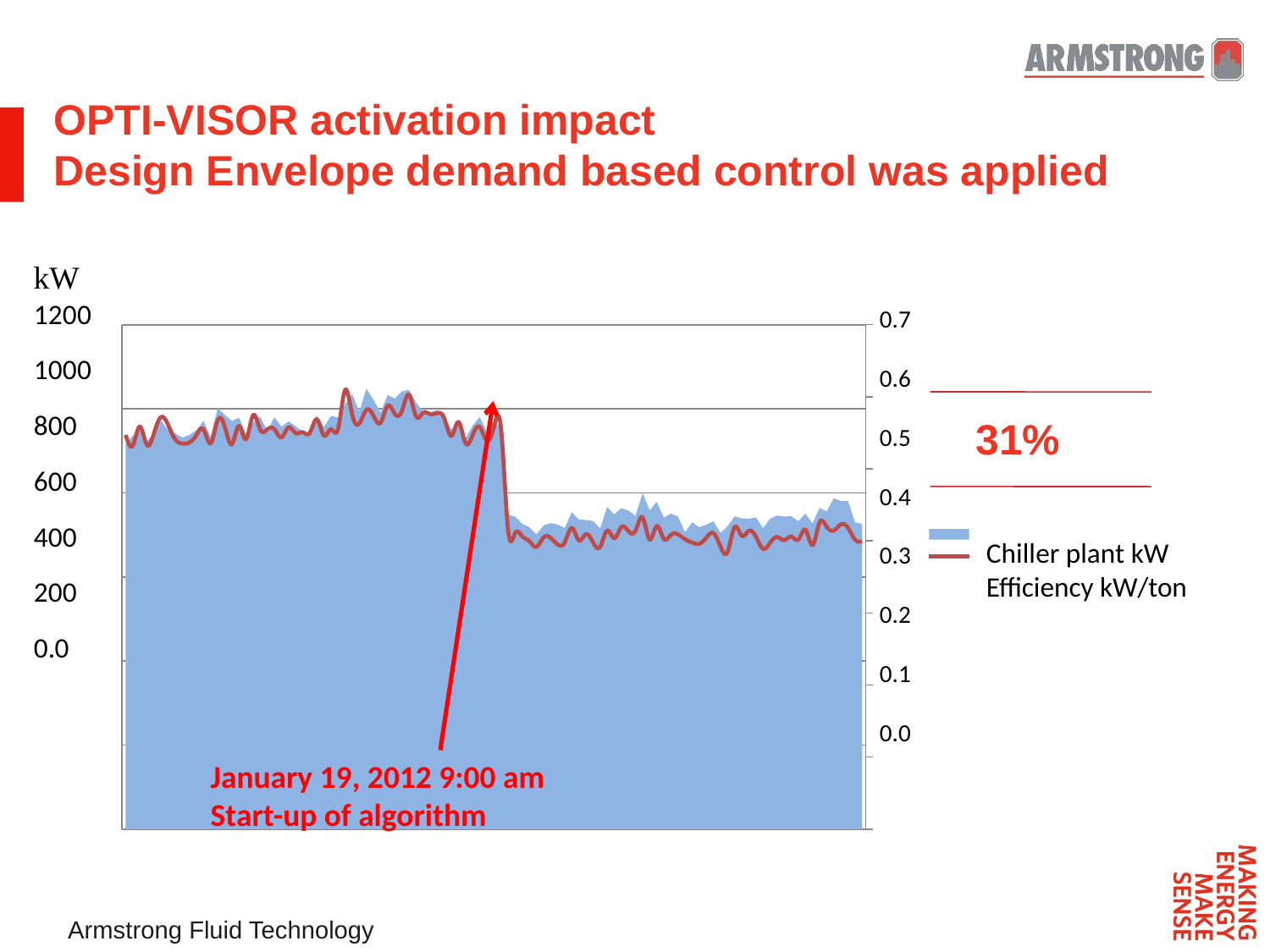

OPTI-VISOR activation impact
Design Envelope demand based control was applied

### Chart: Chiller Plant kW vs. Efficiency

| Category | Chiller Plant kW | Efficiency (kW/Ton) |
|---|---|---|
|  1/15/2012 0:01:00 AM | 915.7 | 0.546919 |
|  1/15/2012 1:00:00 AM | 935.7 | 0.532152 |
|  1/15/2012 2:00:00 AM | 950.0 | 0.5586410000000034 |
|  1/15/2012 3:00:00 AM | 922.5 | 0.5333859999999996 |
|  1/15/2012 4:00:00 AM | 941.6 | 0.5492819999999995 |
|  1/15/2012 5:00:00 AM | 972.0 | 0.571823 |
|  1/15/2012 6:00:00 AM | 948.9 | 0.561005 |
|  1/15/2012 7:00:01 AM | 941.8 | 0.54096 |
|  1/15/2012 8:00:00 AM | 931.6 | 0.535149 |
|  1/15/2012 9:00:00 AM | 937.7 | 0.5366379999999995 |
|  1/15/2012 10:00:00 AM | 949.1 | 0.546888 |
|  1/15/2012 11:00:00 AM | 971.3 | 0.554627 |
|  1/15/2012 12:00:00 PM | 933.3 | 0.535447 |
|  1/15/2012 1:00:00 PM | 1001.8 | 0.567182 |
|  1/15/2012 2:00:00 PM | 985.8 | 0.5584519999999995 |
|  1/15/2012 3:00:00 PM | 970.9 | 0.534089 |
|  1/15/2012 4:00:00 PM | 979.0 | 0.5596290000000033 |
|  1/15/2012 5:00:00 PM | 940.7 | 0.540998 |
|  1/15/2012 6:00:00 PM | 967.8 | 0.5743619999999995 |
|  1/15/2012 7:00:00 PM | 981.4 | 0.5546460000000006 |
|  1/15/2012 8:00:00 PM | 947.3 | 0.5546450000000034 |
|  1/15/2012 9:00:00 PM | 980.1 | 0.555037 |
|  1/15/2012 10:00:00 PM | 957.8 | 0.543669 |
|  1/15/2012 11:00:00 PM | 970.1 | 0.557619 |
|  1/16/2012 0:01:00 AM | 958.6 | 0.5494819999999996 |
|  1/16/2012 1:00:00 AM | 946.1 | 0.550833 |
|  1/16/2012 2:00:00 AM | 937.1 | 0.549853 |
|  1/16/2012 3:00:00 AM | 983.9 | 0.5687240000000029 |
|  1/16/2012 4:00:00 AM | 957.0 | 0.546241 |
|  1/16/2012 5:00:00 AM | 983.0 | 0.554914 |
|  1/16/2012 6:00:00 AM | 978.9 | 0.5555569999999971 |
|  1/16/2012 7:00:00 AM | 1012.0 | 0.6094490000000029 |
|  1/16/2012 8:00:00 AM | 1034.4 | 0.5751 |
|  1/16/2012 9:00:00 AM | 993.1 | 0.5630929999999995 |
|  1/16/2012 10:00:00 AM | 1048.0 | 0.5817790000000016 |
|  1/16/2012 11:00:00 AM | 1021.4 | 0.5736390000000029 |
|  1/16/2012 12:00:00 PM | 991.2 | 0.564069 |
|  1/16/2012 1:00:00 PM | 1032.7 | 0.5876190000000009 |
|  1/16/2012 2:00:00 PM | 1024.3 | 0.5763829999999971 |
|  1/16/2012 3:00:00 PM | 1041.4 | 0.580077999999998 |
|  1/16/2012 4:00:00 PM | 1044.8 | 0.6029679999999995 |
|  1/16/2012 5:00:00 PM | 1015.1 | 0.572867 |
|  1/16/2012 6:00:00 PM | 993.1 | 0.5776950000000038 |
|  1/16/2012 7:00:00 PM | 991.6 | 0.5760769999999995 |
|  1/16/2012 8:00:00 PM | 997.1 | 0.577392 |
|  1/16/2012 9:00:00 PM | 977.6 | 0.570001 |
|  1/16/2012 10:00:00 PM | 951.6 | 0.5456029999999995 |
|  1/16/2012 11:00:00 PM | 967.2 | 0.564978 |
|  1/17/2012 0:01:00 AM | 930.1 | 0.535717 |
|  1/17/2012 1:00:01 AM | 960.0 | 0.54697 |
|  1/17/2012 2:00:00 AM | 980.2 | 0.557917 |
|  1/17/2012 3:00:00 AM | 946.5 | 0.5388669999999971 |
|  1/17/2012 4:00:00 AM | 964.5 | 0.5577010000000029 |
|  1/17/2012 5:00:00 AM | 960.4 | 0.5563749999999995 |
|  1/19/2012 9:00:00 PM | 747.9 | 0.416043 |
|  1/19/2012 10:00:00 PM | 743.4 | 0.4107740000000001 |
|  1/19/2012 11:00:00 PM | 726.3 | 0.4065160000000003 |
|  1/20/2012 0:01:00 AM | 718.4 | 0.39972600000000186 |
|  1/20/2012 1:00:00 AM | 701.2 | 0.3916230000000013 |
|  1/20/2012 2:00:00 AM | 722.5 | 0.40477 |
|  1/20/2012 3:00:00 AM | 728.0 | 0.4043240000000016 |
|  1/20/2012 4:00:00 AM | 724.8 | 0.3950410000000003 |
|  1/20/2012 5:00:00 AM | 716.6 | 0.39789000000000163 |
|  1/20/2012 6:00:00 AM | 753.9 | 0.418011 |
|  1/20/2012 7:00:00 AM | 737.0 | 0.400969 |
|  1/20/2012 8:00:00 AM | 735.6 | 0.4094150000000001 |
|  1/20/2012 9:00:00 AM | 733.0 | 0.39793800000000146 |
|  1/20/2012 10:00:00 AM | 715.3 | 0.3918520000000019 |
|  1/20/2012 11:00:00 AM | 766.6 | 0.4142860000000003 |
|  1/20/2012 12:00:00 PM | 748.7 | 0.40376 |
|  1/20/2012 1:00:00 PM | 763.8 | 0.4192880000000004 |
|  1/20/2012 2:00:00 PM | 757.7 | 0.413557 |
|  1/20/2012 3:00:00 PM | 745.5 | 0.414339 |
|  1/20/2012 4:00:00 PM | 799.4 | 0.4325290000000009 |
|  1/20/2012 5:00:00 PM | 758.4 | 0.4019540000000003 |
|  1/20/2012 6:00:00 PM | 778.5 | 0.420619 |
|  1/20/2012 7:00:00 PM | 741.4 | 0.40282800000000163 |
|  1/20/2012 8:00:00 PM | 750.9 | 0.40837000000000145 |
|  1/20/2012 9:00:00 PM | 743.5 | 0.409092 |
|  1/20/2012 10:00:00 PM | 706.4 | 0.402277 |
|  1/20/2012 11:00:00 PM | 729.8 | 0.39772200000000163 |
|  1/21/2012 0:01:00 AM | 718.5 | 0.3960450000000003 |
|  1/21/2012 1:00:00 AM | 724.2 | 0.404627 |
|  1/21/2012 2:00:00 AM | 732.5 | 0.4108500000000004 |
|  1/21/2012 3:00:00 AM | 704.8 | 0.3920400000000013 |
|  1/21/2012 4:00:00 AM | 720.6 | 0.38481500000000163 |
|  1/21/2012 5:00:00 AM | 744.2 | 0.419063 |
|  1/21/2012 6:00:00 AM | 739.4 | 0.4072820000000003 |
|  1/21/2012 7:00:00 AM | 738.7 | 0.4138630000000003 |
|  1/21/2012 8:00:00 AM | 741.9 | 0.4059040000000003 |
|  1/21/2012 9:00:00 AM | 715.9 | 0.38902800000000226 |
|  1/21/2012 10:00:00 AM | 738.4 | 0.39718600000000226 |
|  1/21/2012 11:00:01 AM | 746.0 | 0.4054150000000001 |
|  1/21/2012 12:00:00 PM | 743.8 | 0.401164 |
|  1/21/2012 1:00:00 PM | 744.3 | 0.406096 |
|  1/21/2012 2:00:00 PM | 732.7 | 0.4018980000000003 |
|  1/21/2012 3:00:00 PM | 751.0 | 0.41531200000000157 |
|  1/21/2012 4:00:00 PM | 727.3 | 0.3943450000000013 |
|  1/21/2012 5:00:00 PM | 764.6 | 0.425698 |
|  1/21/2012 6:00:00 PM | 755.8 | 0.4195810000000003 |
|  1/21/2012 7:00:00 PM | 787.5 | 0.414569 |
|  1/21/2012 8:00:00 PM | 780.4 | 0.422895 |
|  1/21/2012 9:00:00 PM | 781.0 | 0.4183150000000004 |
|  1/21/2012 10:00:00 PM | 729.6 | 0.40179800000000004 |
|  1/21/2012 11:00:00 PM | 726.1 | 0.39939200000000163 |
0.7

0.6

0.5

0.4

0.3

0.2

0.1

0.0

31%

Chiller plant kW
Efficiency kW/ton
January 19, 2012 9:00 am
Start-up of algorithm